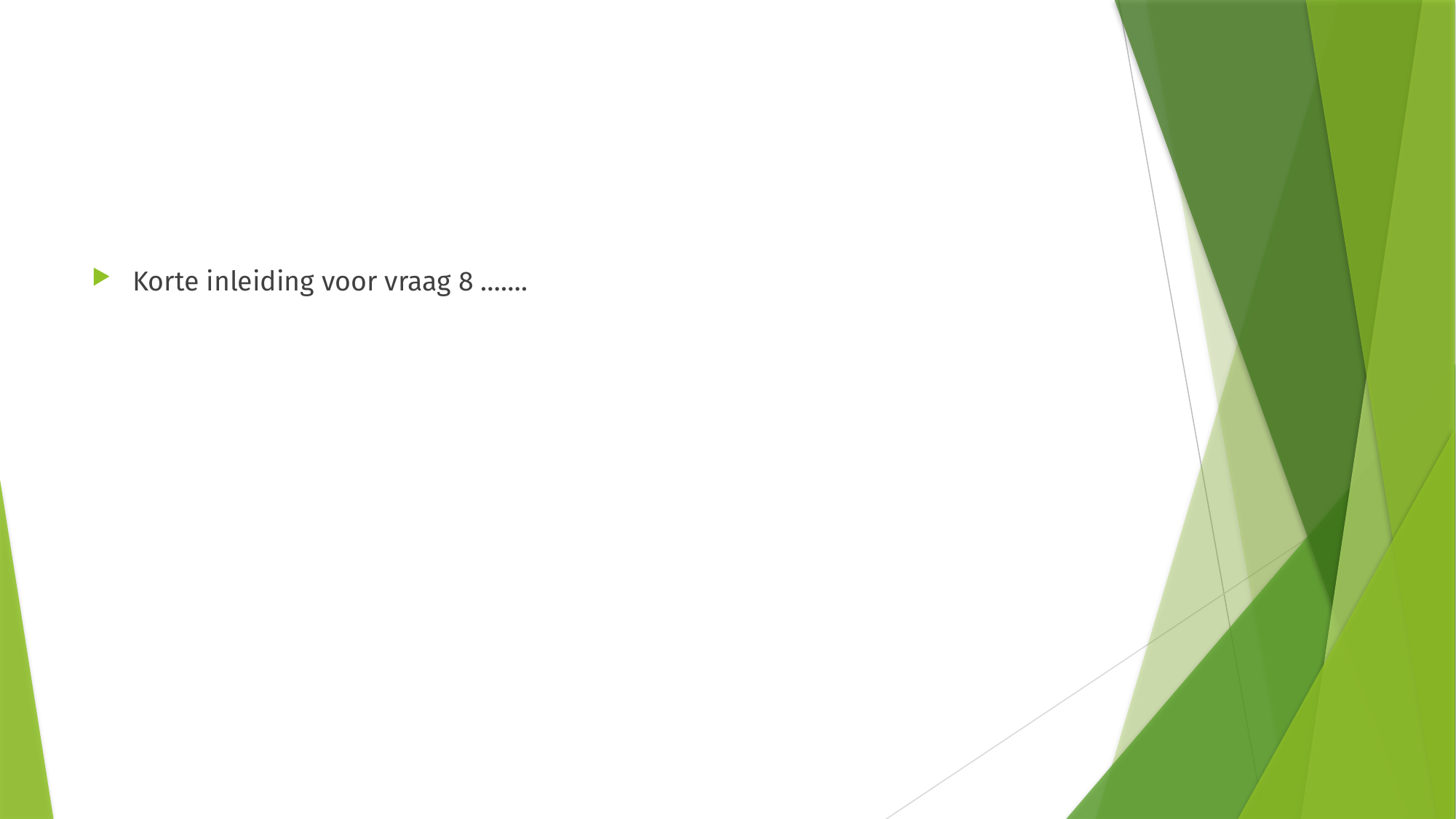

#
Korte inleiding voor vraag 8 …….